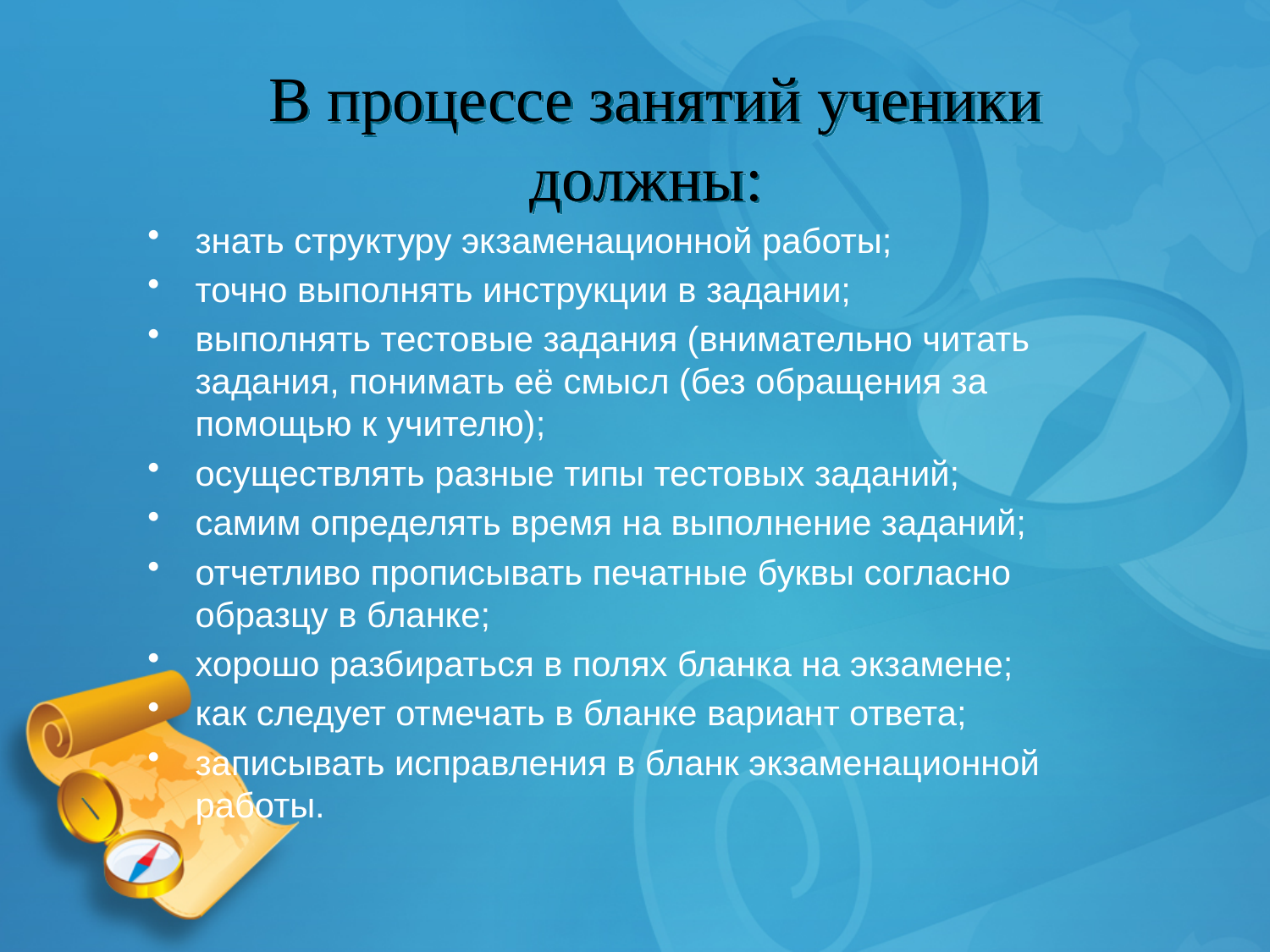

# В процессе занятий ученики должны:
знать структуру экзаменационной работы;
точно выполнять инструкции в задании;
выполнять тестовые задания (внимательно читать задания, понимать её смысл (без обращения за помощью к учителю);
осуществлять разные типы тестовых заданий;
самим определять время на выполнение заданий;
отчетливо прописывать печатные буквы согласно образцу в бланке;
хорошо разбираться в полях бланка на экзамене;
как следует отмечать в бланке вариант ответа;
записывать исправления в бланк экзаменационной работы.